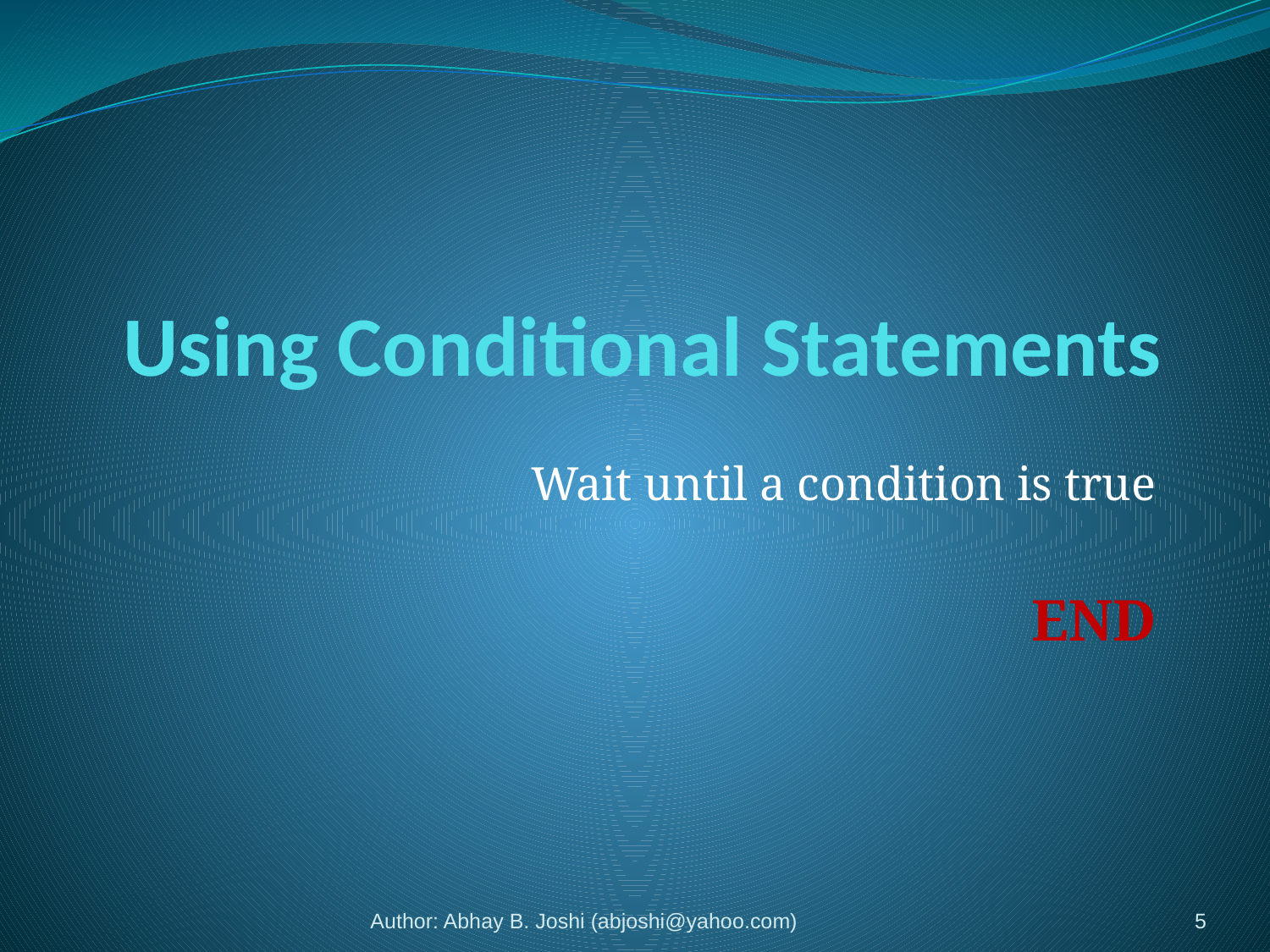

# Using Conditional Statements
Wait until a condition is true

END
Author: Abhay B. Joshi (abjoshi@yahoo.com)
5